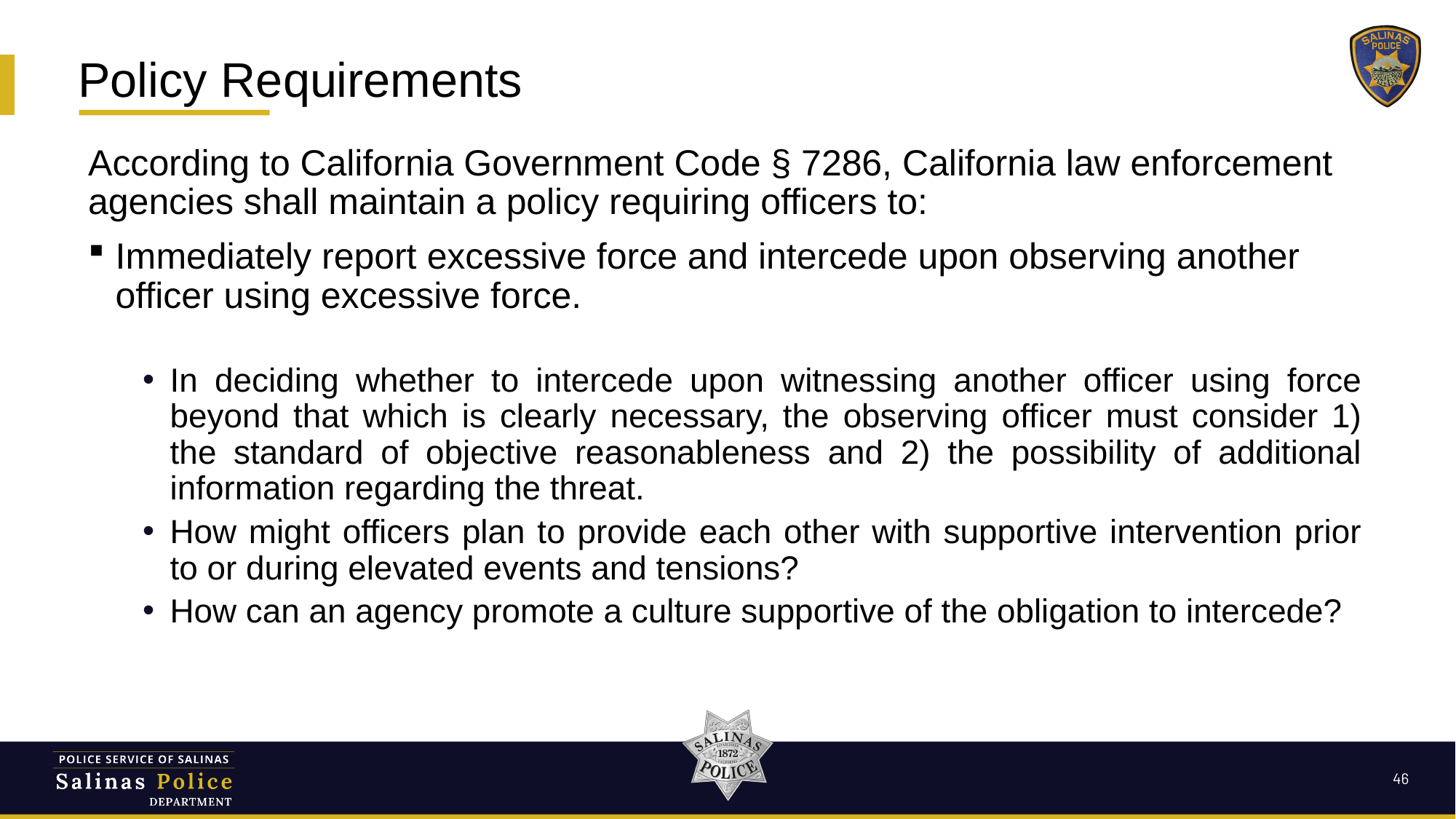

# Policy Requirements
According to California Government Code § 7286, California law enforcement agencies shall maintain a policy requiring officers to:
Immediately report excessive force and intercede upon observing another officer using excessive force.
In deciding whether to intercede upon witnessing another officer using force beyond that which is clearly necessary, the observing officer must consider 1) the standard of objective reasonableness and 2) the possibility of additional information regarding the threat.
How might officers plan to provide each other with supportive intervention prior to or during elevated events and tensions?
How can an agency promote a culture supportive of the obligation to intercede?